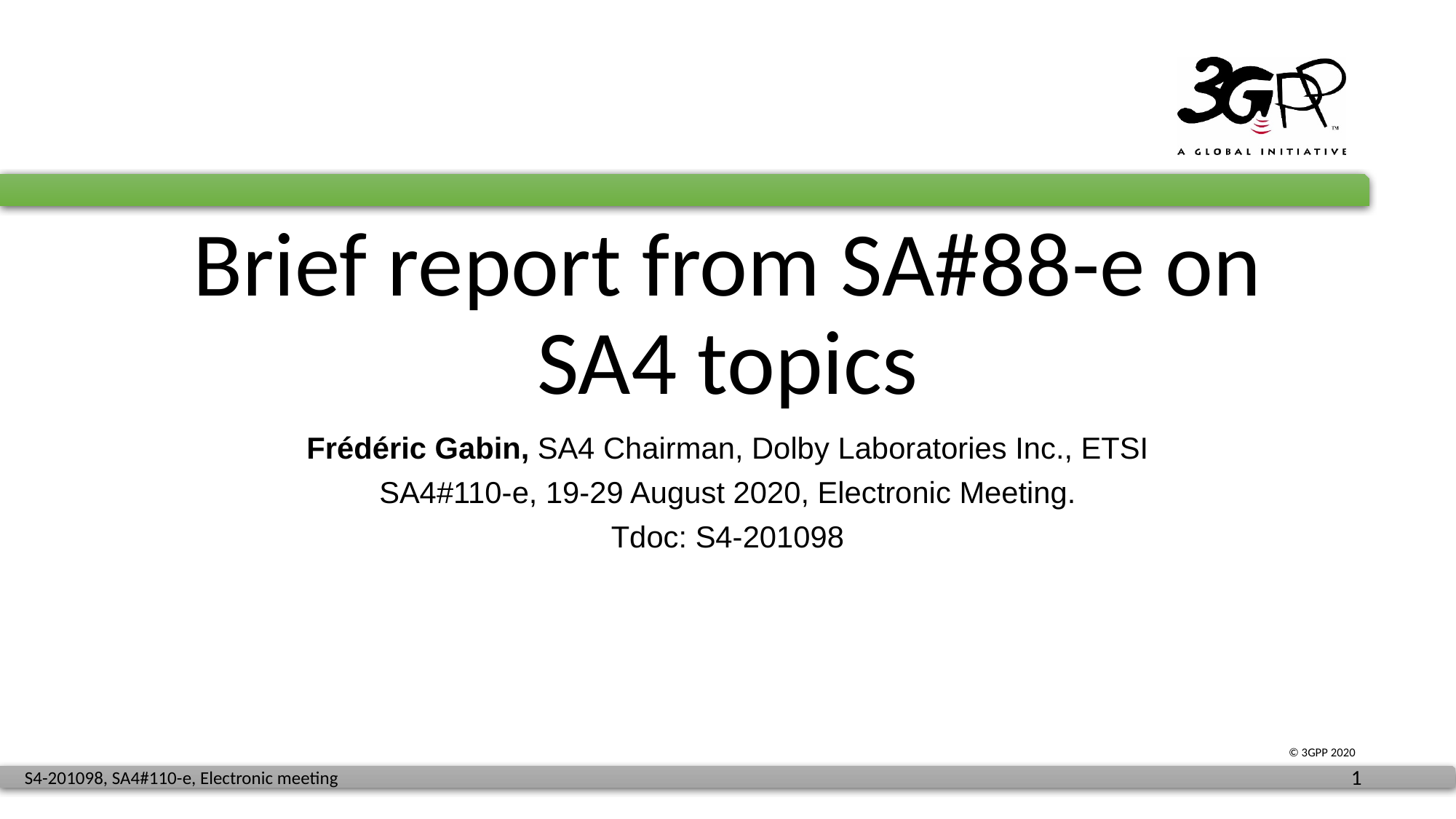

# Brief report from SA#88-e on SA4 topics
Frédéric Gabin, SA4 Chairman, Dolby Laboratories Inc., ETSI
SA4#110-e, 19-29 August 2020, Electronic Meeting.
Tdoc: S4-201098